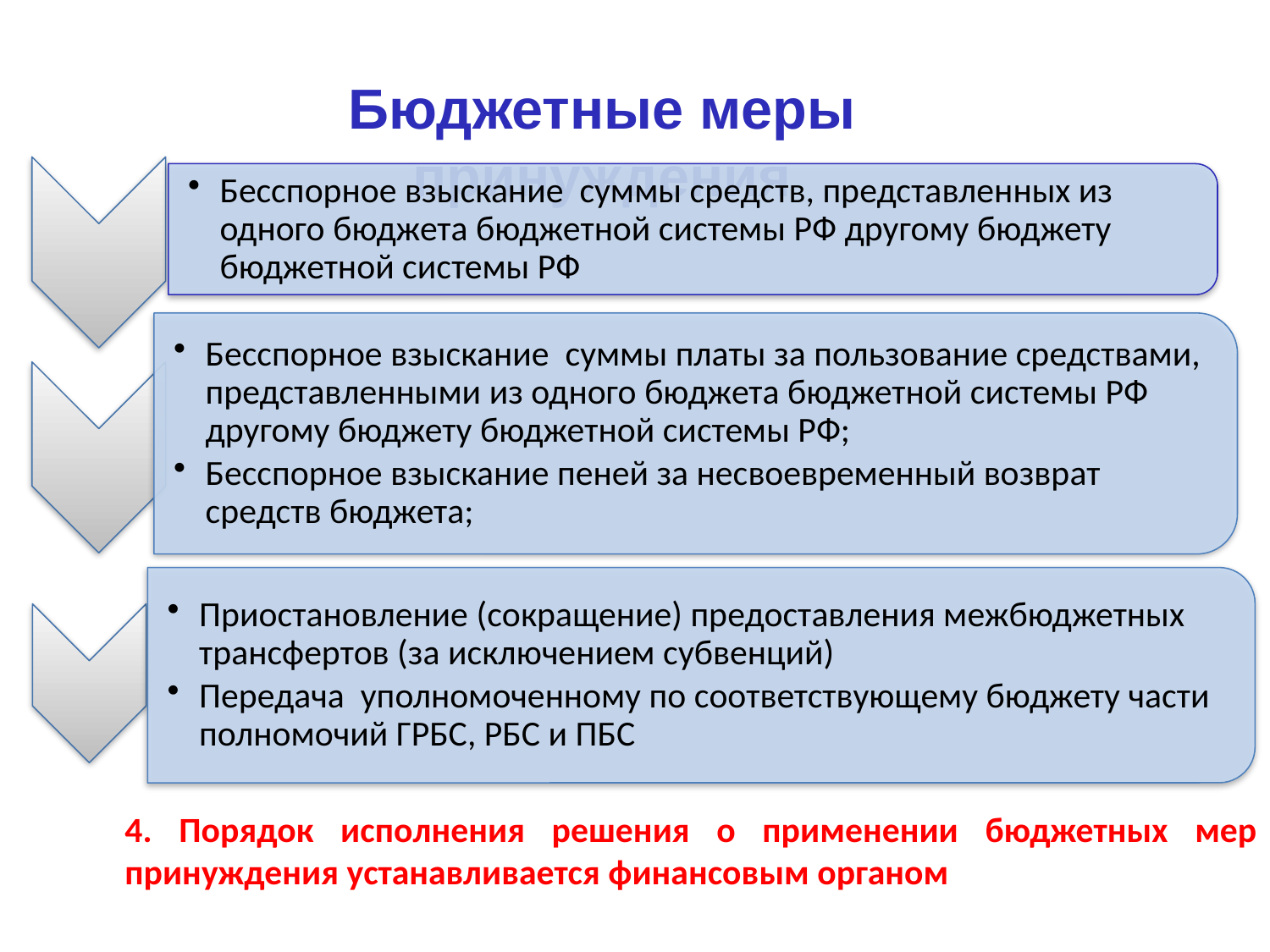

Бюджетные меры принуждения

Бесспорное взыскание  суммы средств, представленных из одного бюджета бюджетной системы РФ другому бюджету бюджетной системы РФ

Бесспорное взыскание  суммы платы за пользование средствами,  представленными из одного бюджета бюджетной системы РФ другому бюджету бюджетной системы РФ;
Бесспорное взыскание пеней за несвоевременный возврат средств бюджета;

Приостановление (сокращение) предоставления межбюджетных трансфертов (за исключением субвенций)
Передача  уполномоченному по соответствующему бюджету части  полномочий ГРБС, РБС и ПБС

4. Порядок исполнения решения о применении бюджетных мер принуждения устанавливается финансовым органом